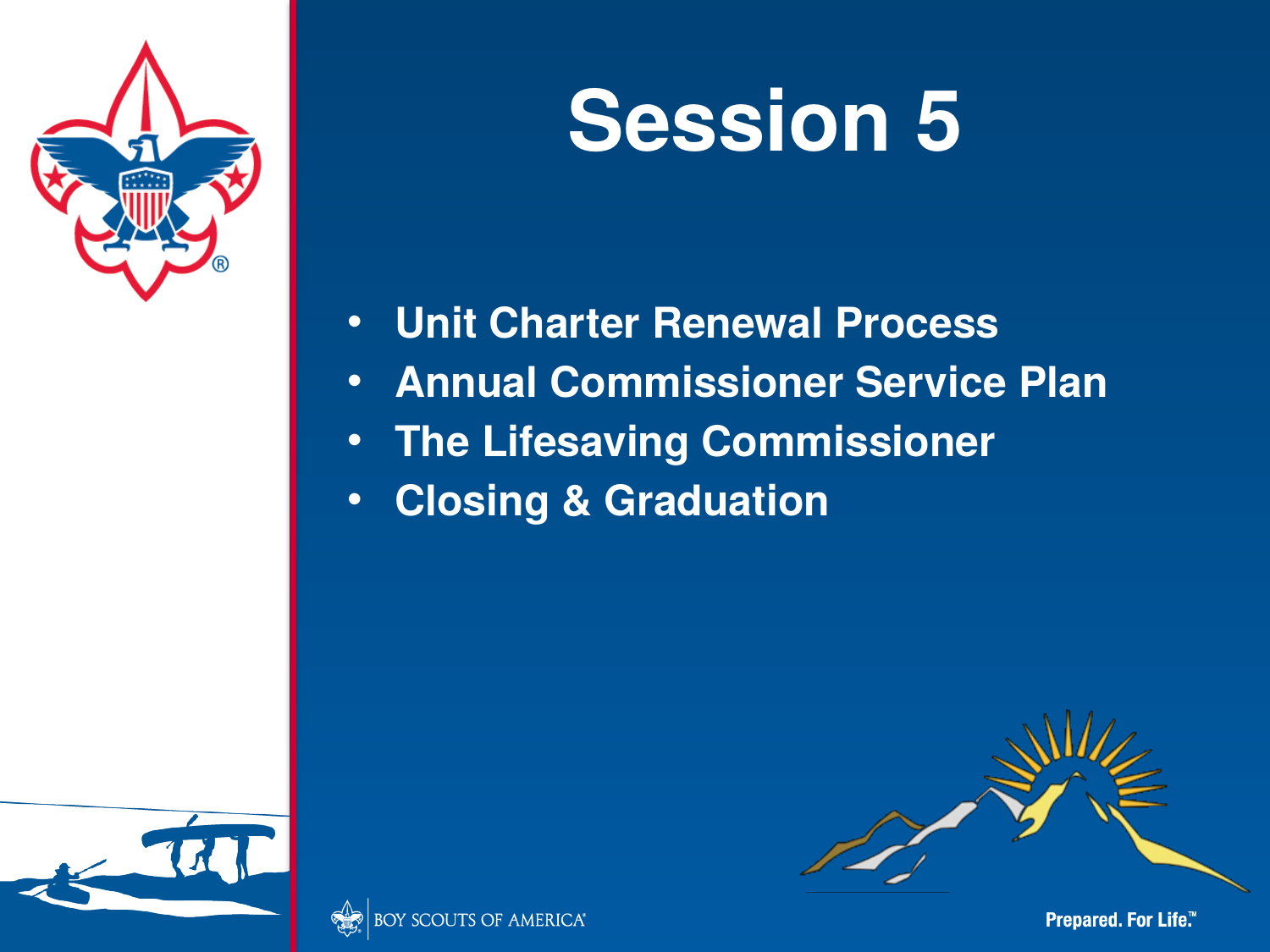

# Session 5
Unit Charter Renewal Process
Annual Commissioner Service Plan
The Lifesaving Commissioner
Closing & Graduation